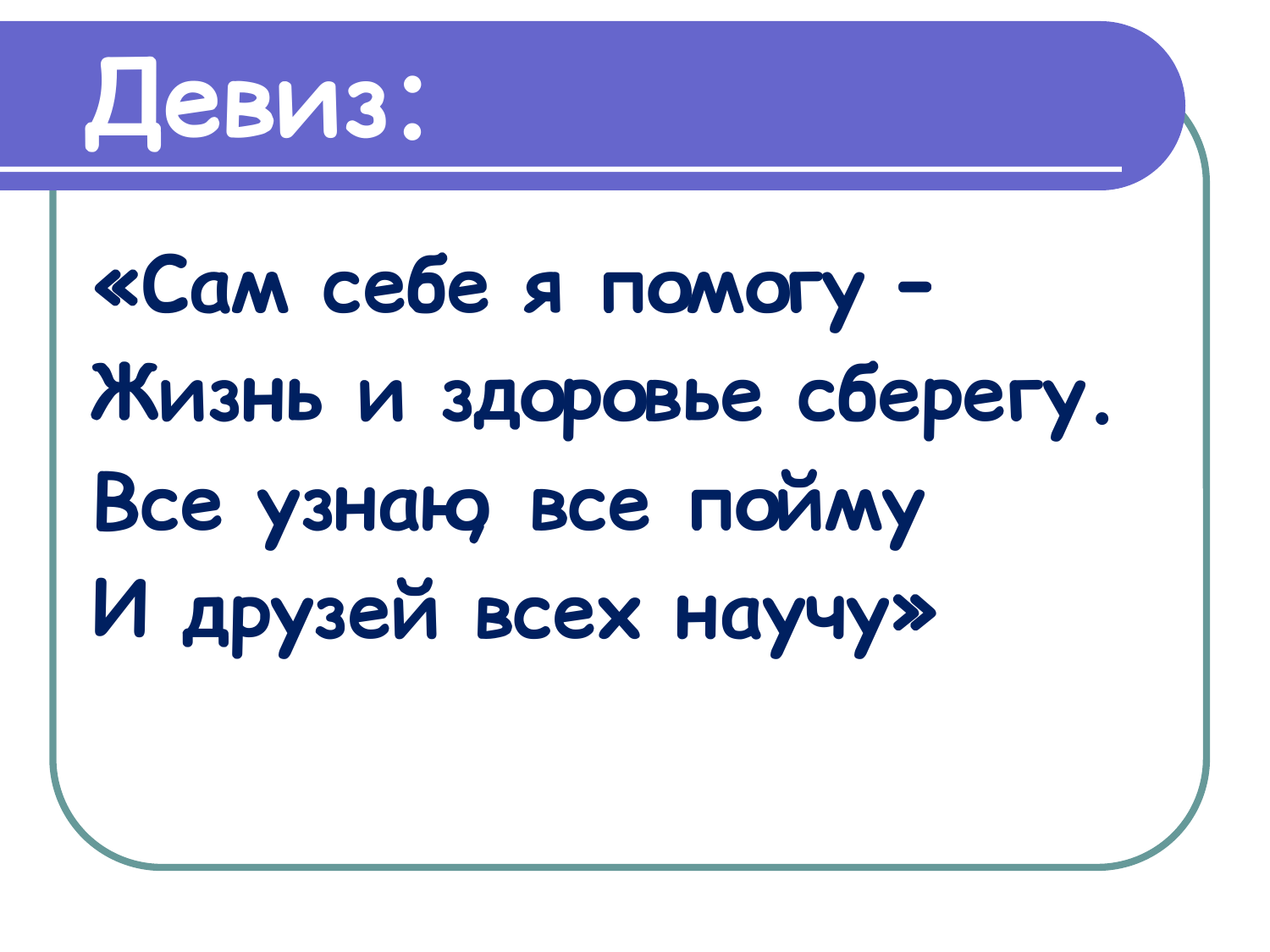

# Девиз:
«Сам себе я помогу –
Жизнь и здоровье сберегу.
Все узнаю, все пойму
И друзей всех научу»